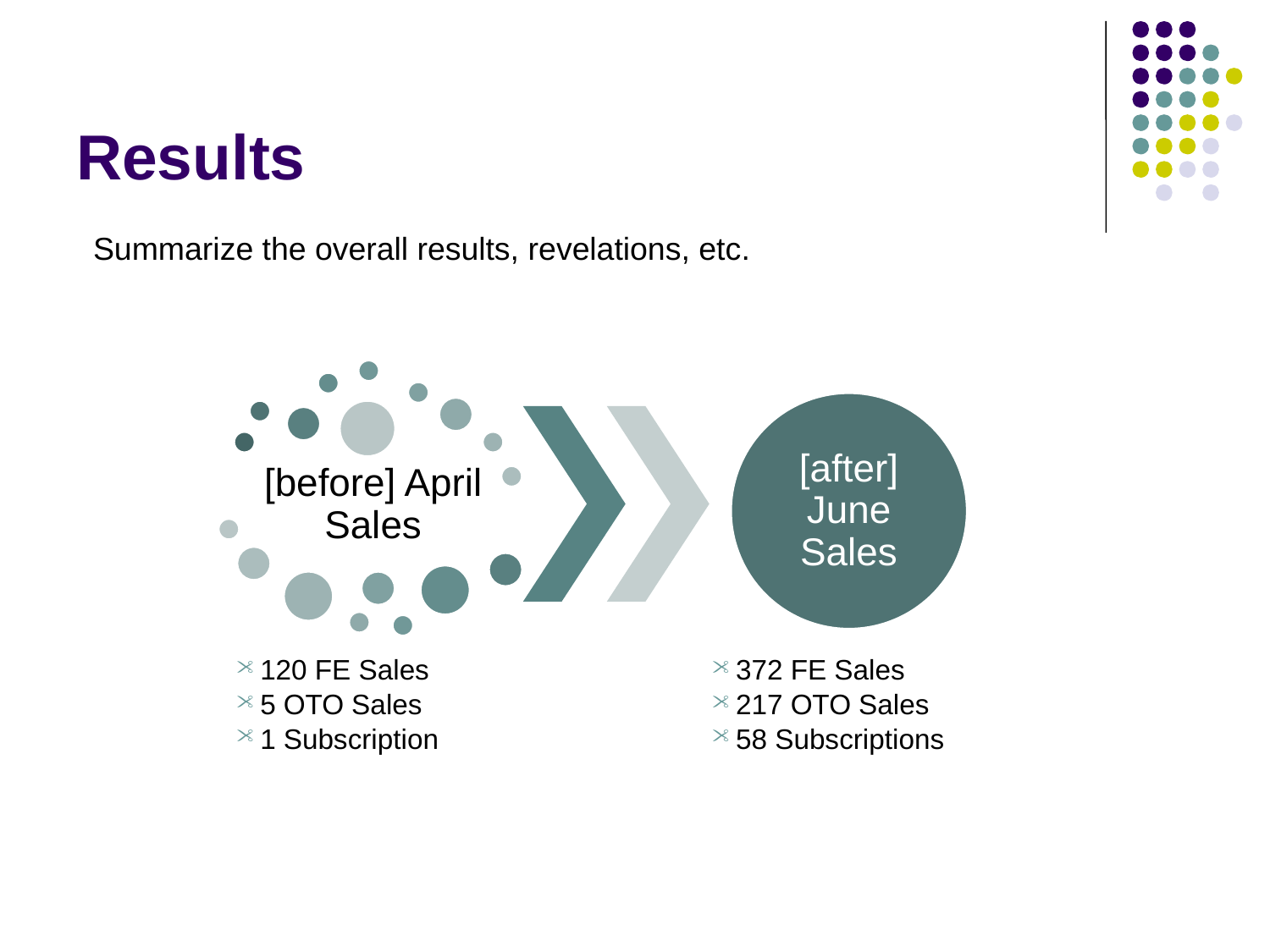

# Results
Summarize the overall results, revelations, etc.
[before] April Sales
120 FE Sales
5 OTO Sales
1 Subscription
[after] June Sales
372 FE Sales
217 OTO Sales
58 Subscriptions